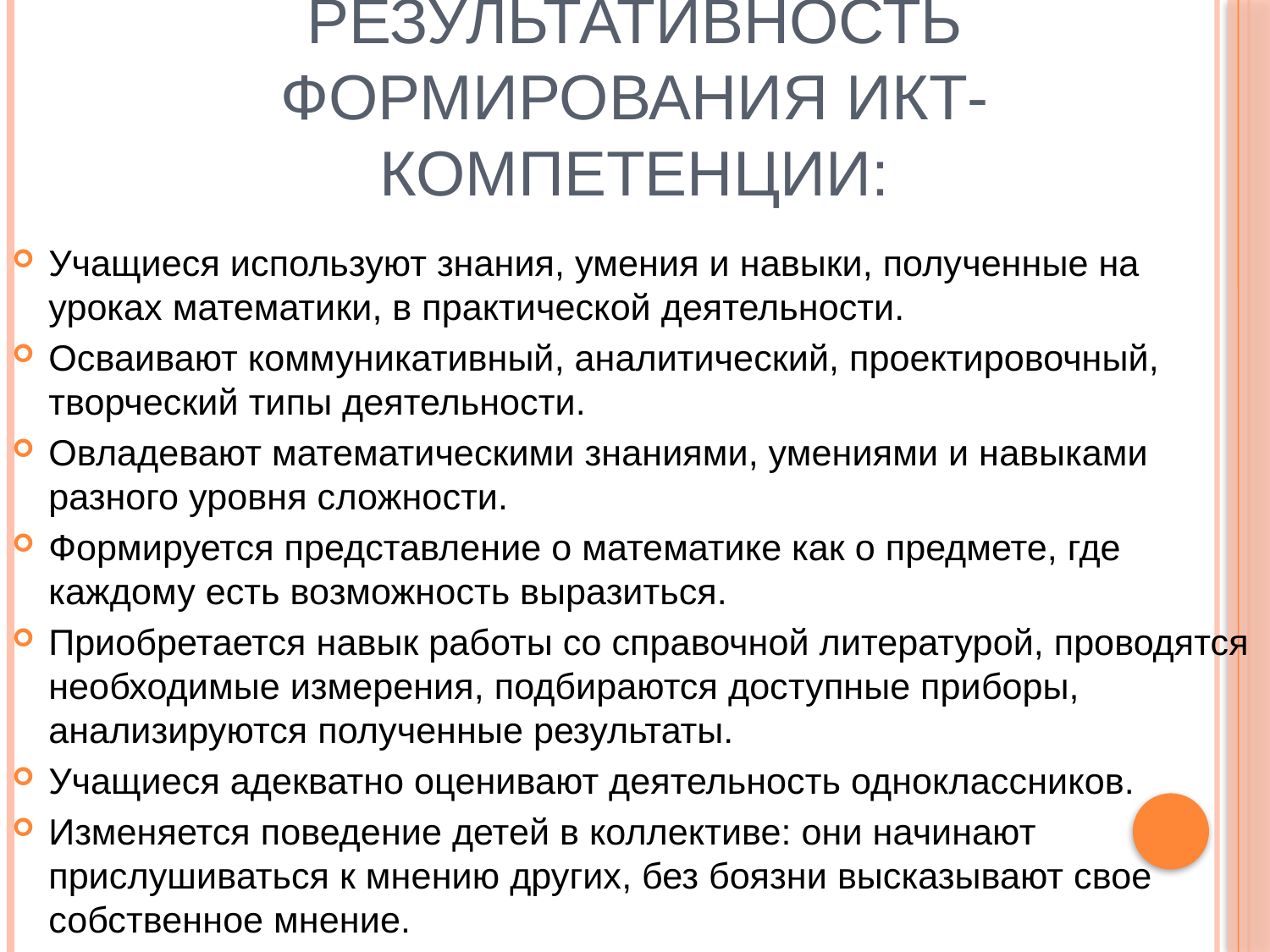

Результативность формирования икт-компетенции:

Учащиеся используют знания, умения и навыки, полученные на уроках математики, в практической деятельности.
Осваивают коммуникативный, аналитический, проектировочный, творческий типы деятельности.
Овладевают математическими знаниями, умениями и навыками разного уровня сложности.
Формируется представление о математике как о предмете, где каждому есть возможность выразиться.
Приобретается навык работы со справочной литературой, проводятся необходимые измерения, подбираются доступные приборы, анализируются полученные результаты.
Учащиеся адекватно оценивают деятельность одноклассников.
Изменяется поведение детей в коллективе: они начинают прислушиваться к мнению других, без боязни высказывают свое собственное мнение.

#